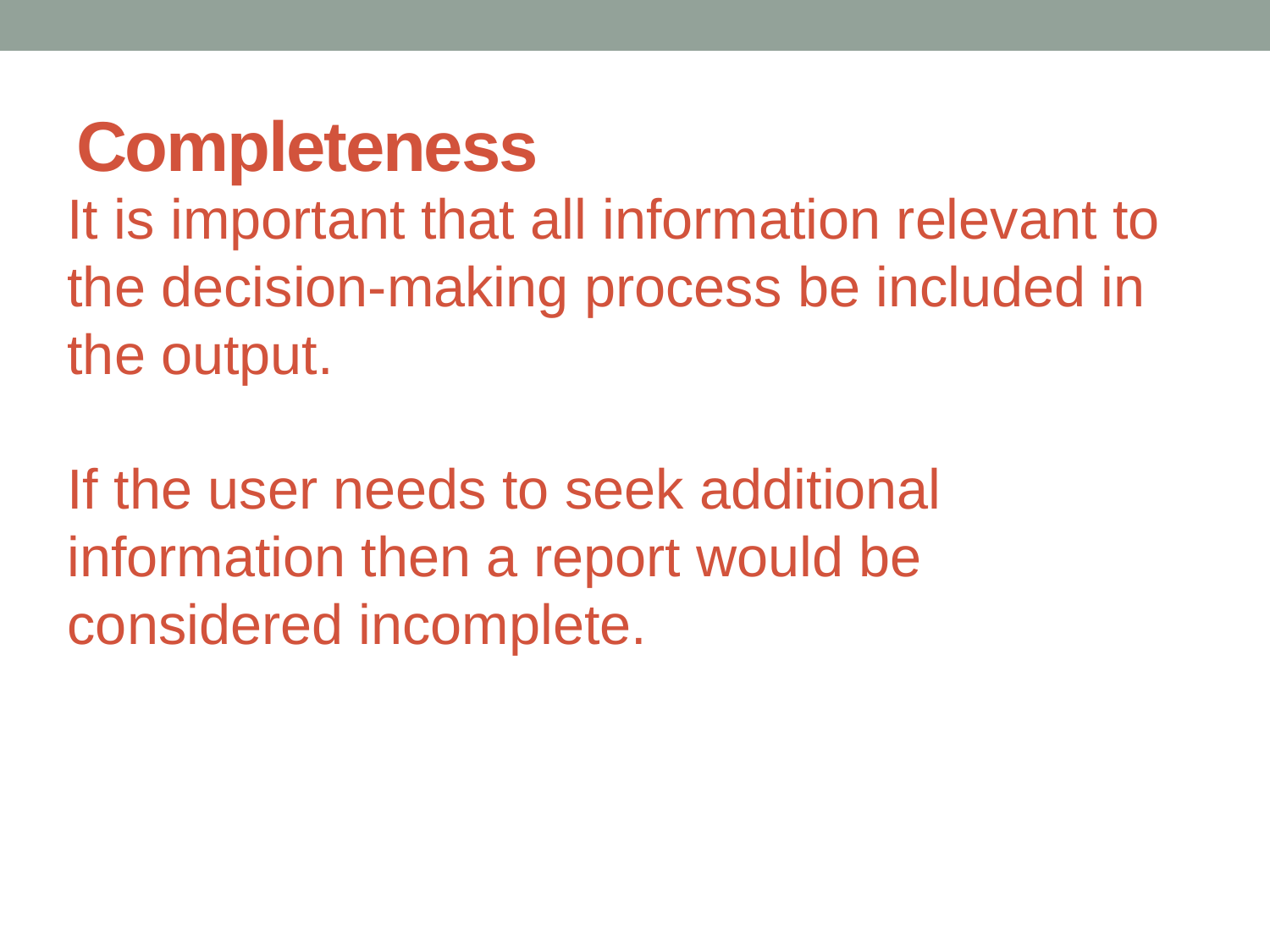

# Completeness
It is important that all information relevant to the decision-making process be included in the output.

If the user needs to seek additional information then a report would be considered incomplete.